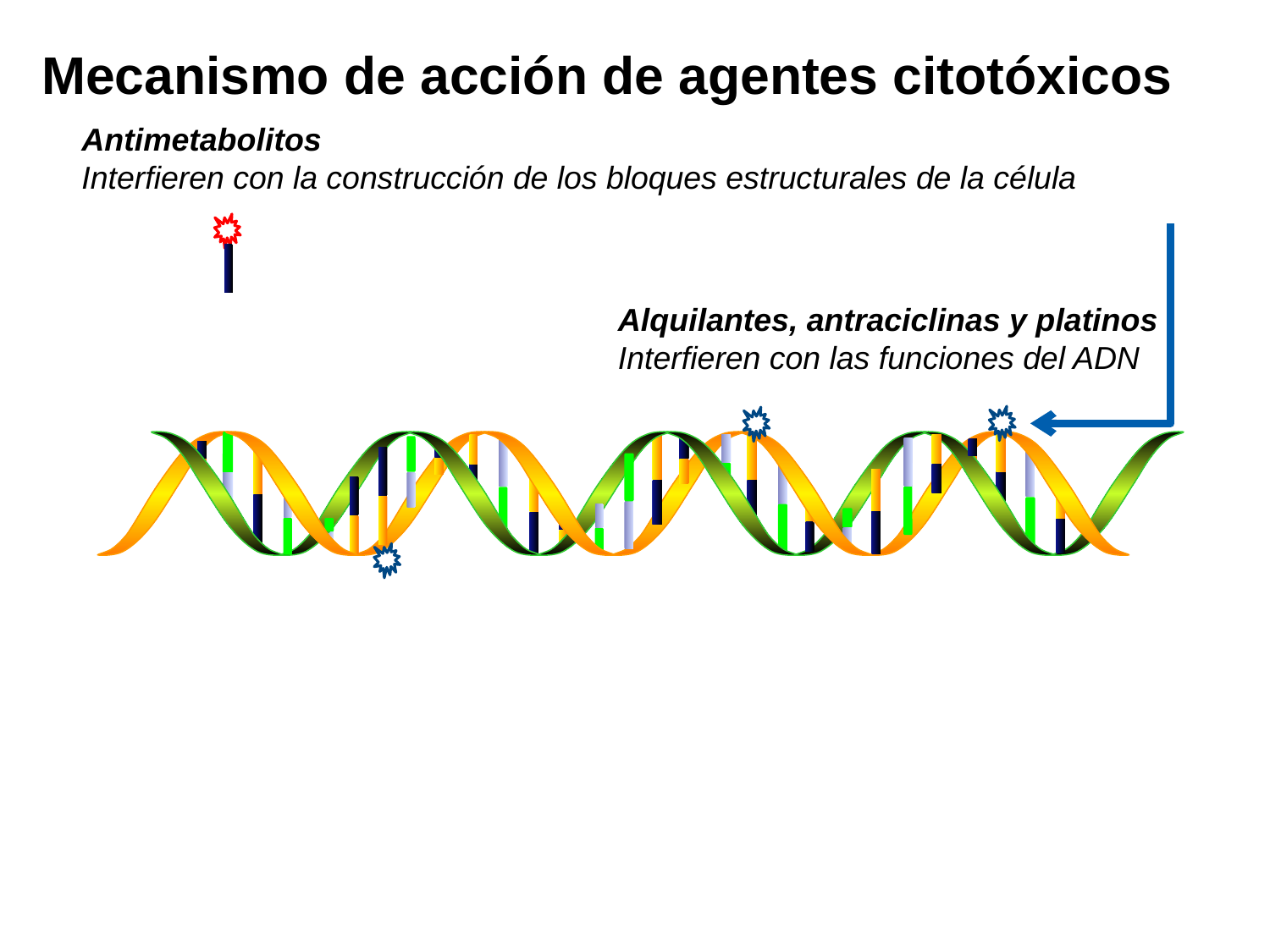

# Mecanismo de acción de agentes citotóxicos
Antimetabolitos
Interfieren con la construcción de los bloques estructurales de la célula

Alquilantes, antraciclinas y platinos
Interfieren con las funciones del ADN